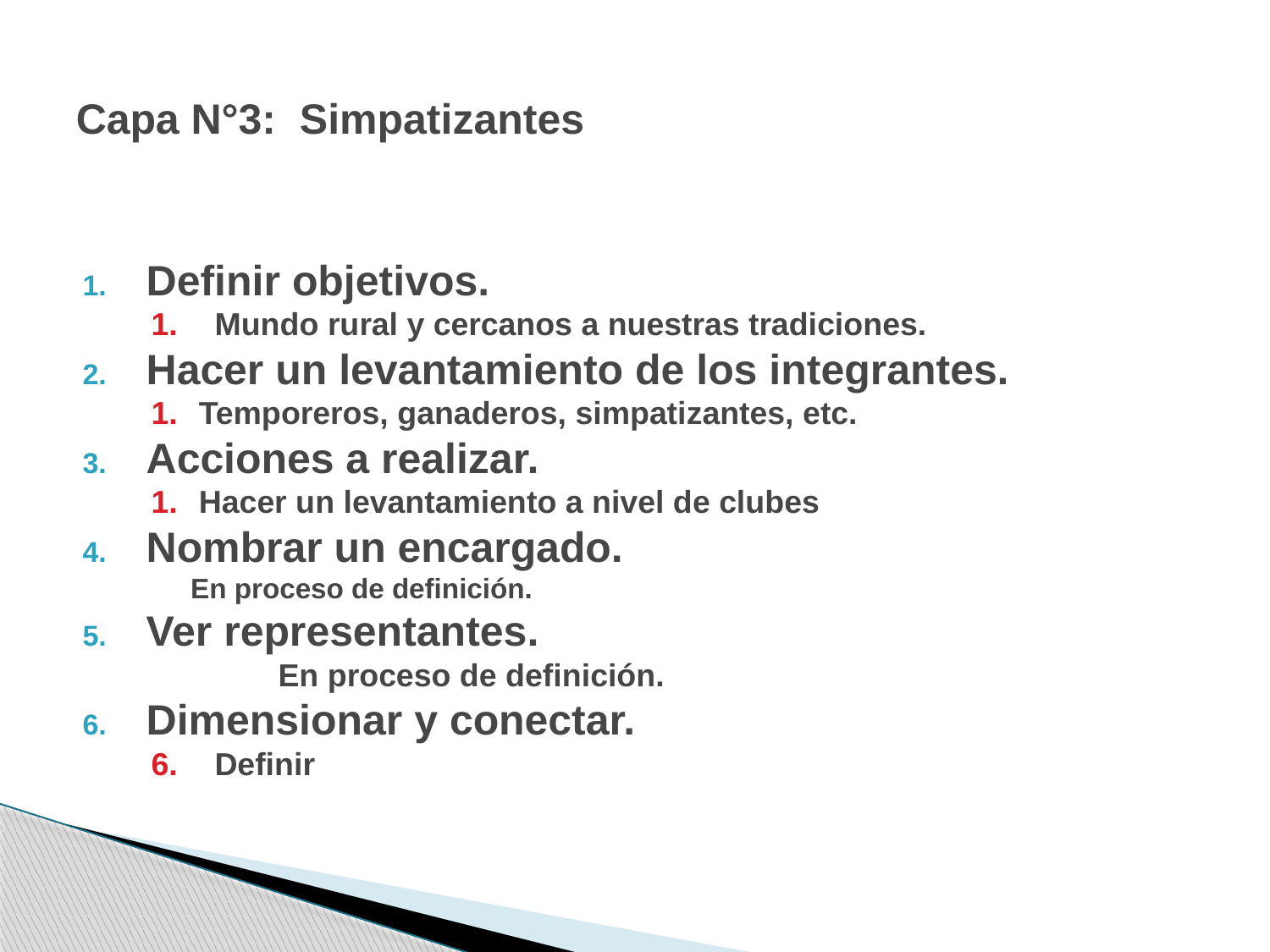

# Capa N°3:  Simpatizantes

Definir objetivos.
Mundo rural y cercanos a nuestras tradiciones.
Hacer un levantamiento de los integrantes.
Temporeros, ganaderos, simpatizantes, etc.
Acciones a realizar.
Hacer un levantamiento a nivel de clubes
Nombrar un encargado.
En proceso de definición.
Ver representantes.
	En proceso de definición.
Dimensionar y conectar.
Definir